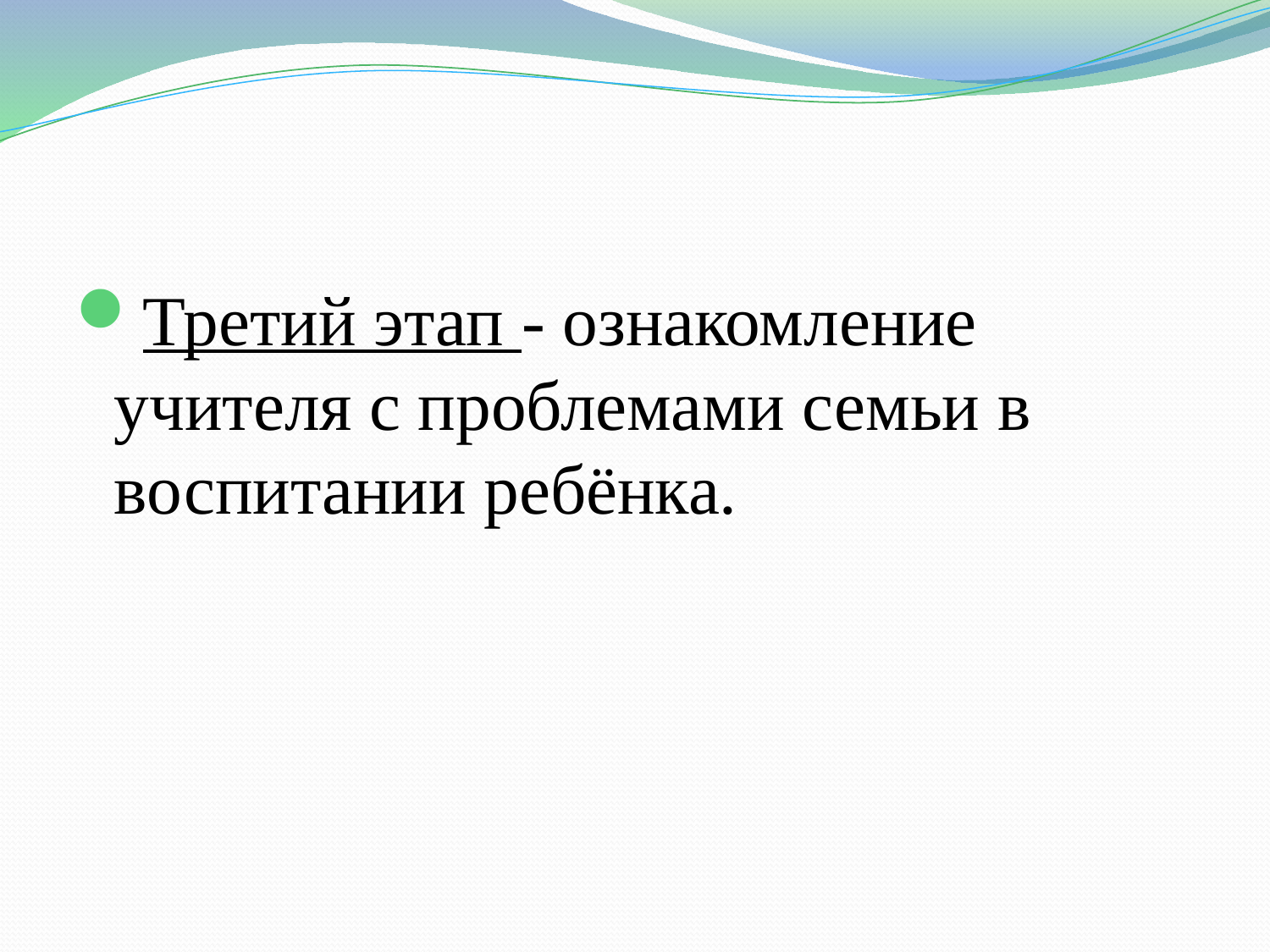

Третий этап - ознакомление учителя с проблемами семьи в воспитании ребёнка.